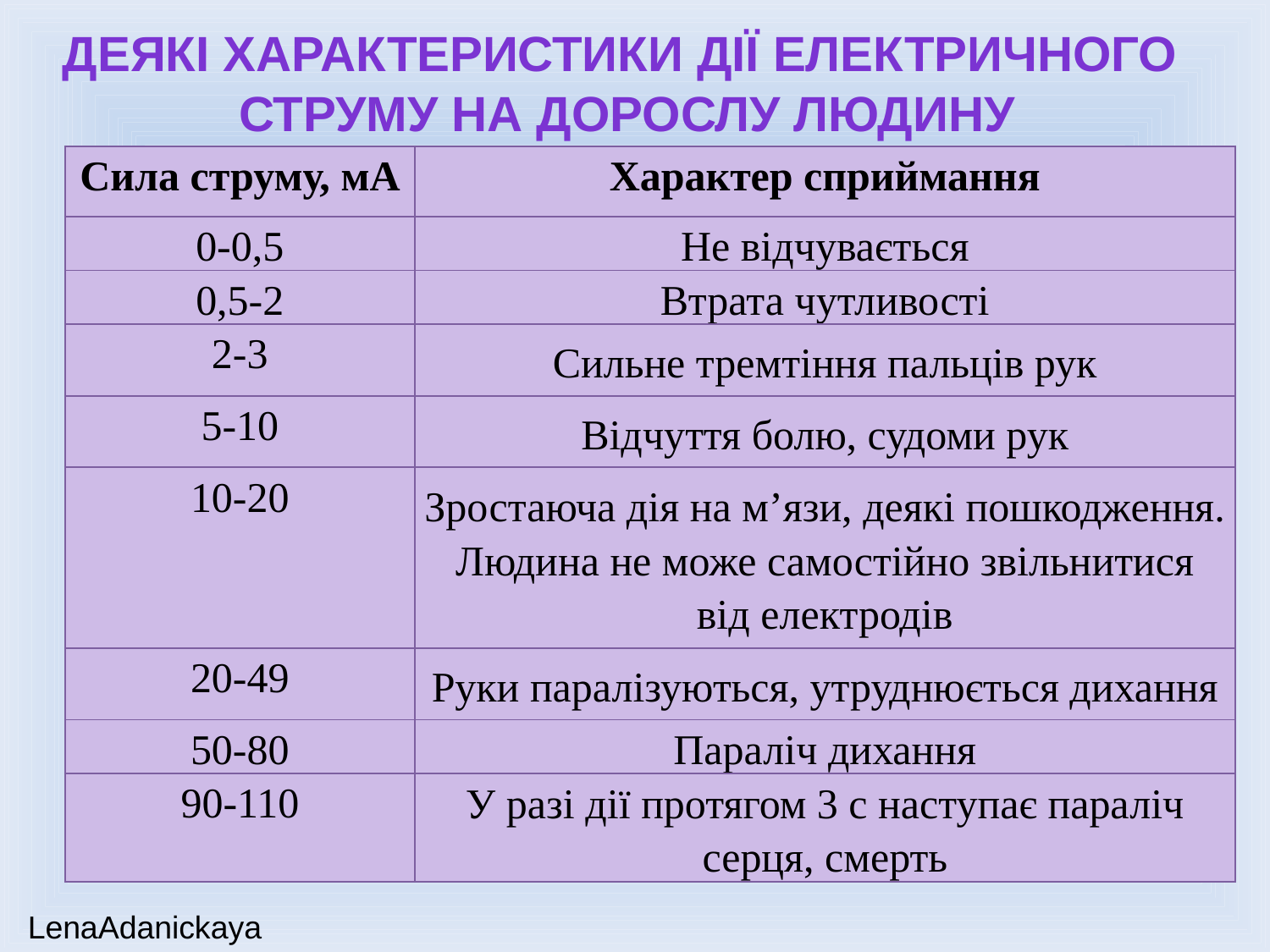

Деякі характеристики дії електричного
 струму на дорослу людину
| Сила струму, мА | Характер сприймання |
| --- | --- |
| 0-0,5 | Не відчувається |
| 0,5-2 | Втрата чутливості |
| 2-3 | Сильне тремтіння пальців рук |
| 5-10 | Відчуття болю, судоми рук |
| 10-20 | Зростаюча дія на м’язи, деякі пошкодження. Людина не може самостійно звільнитися від електродів |
| 20-49 | Руки паралізуються, утруднюється дихання |
| 50-80 | Параліч дихання |
| 90-110 | У разі дії протягом 3 с наступає параліч серця, смерть |